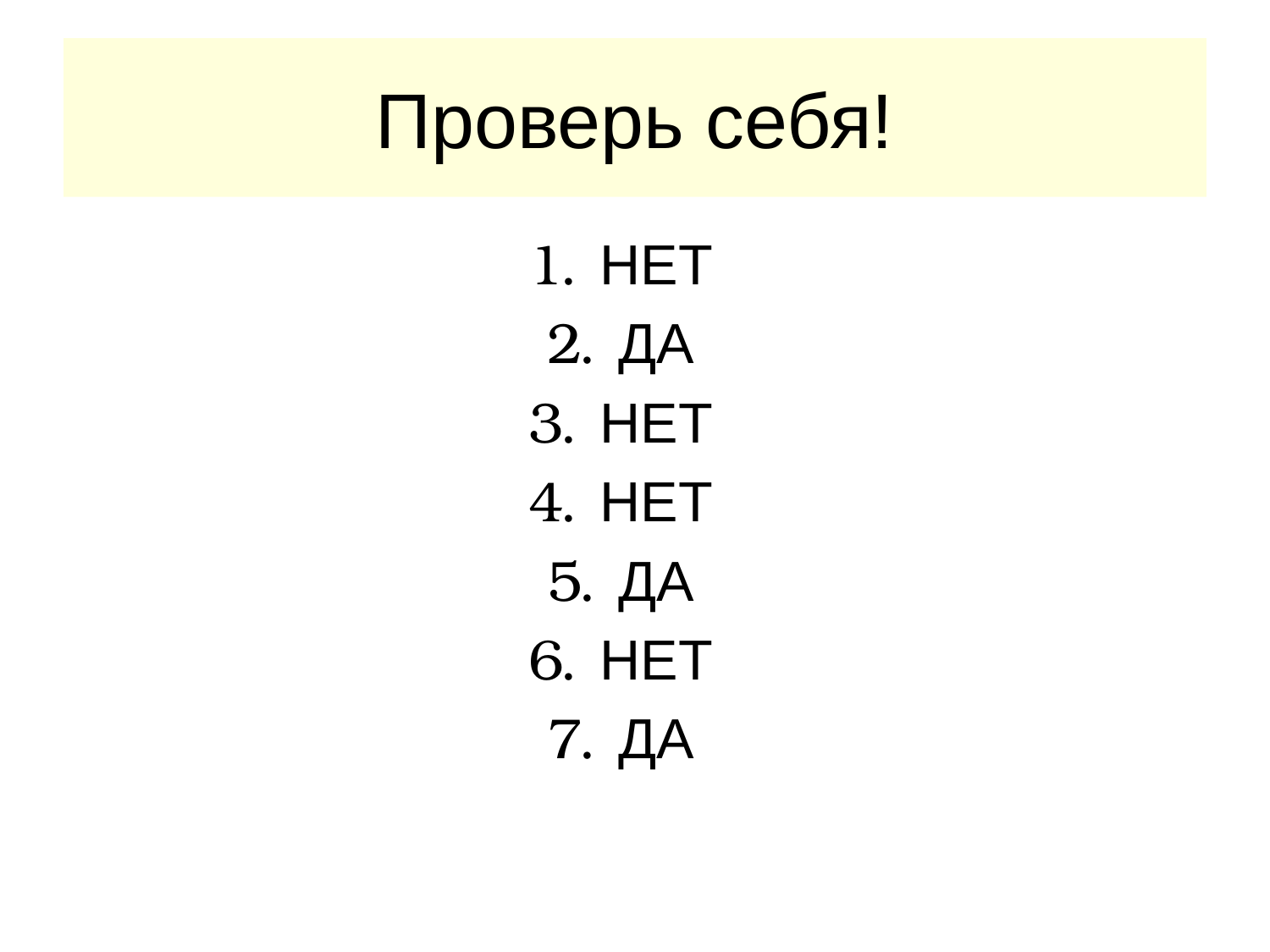

# Проверь себя!
НЕТ
ДА
НЕТ
НЕТ
ДА
НЕТ
ДА